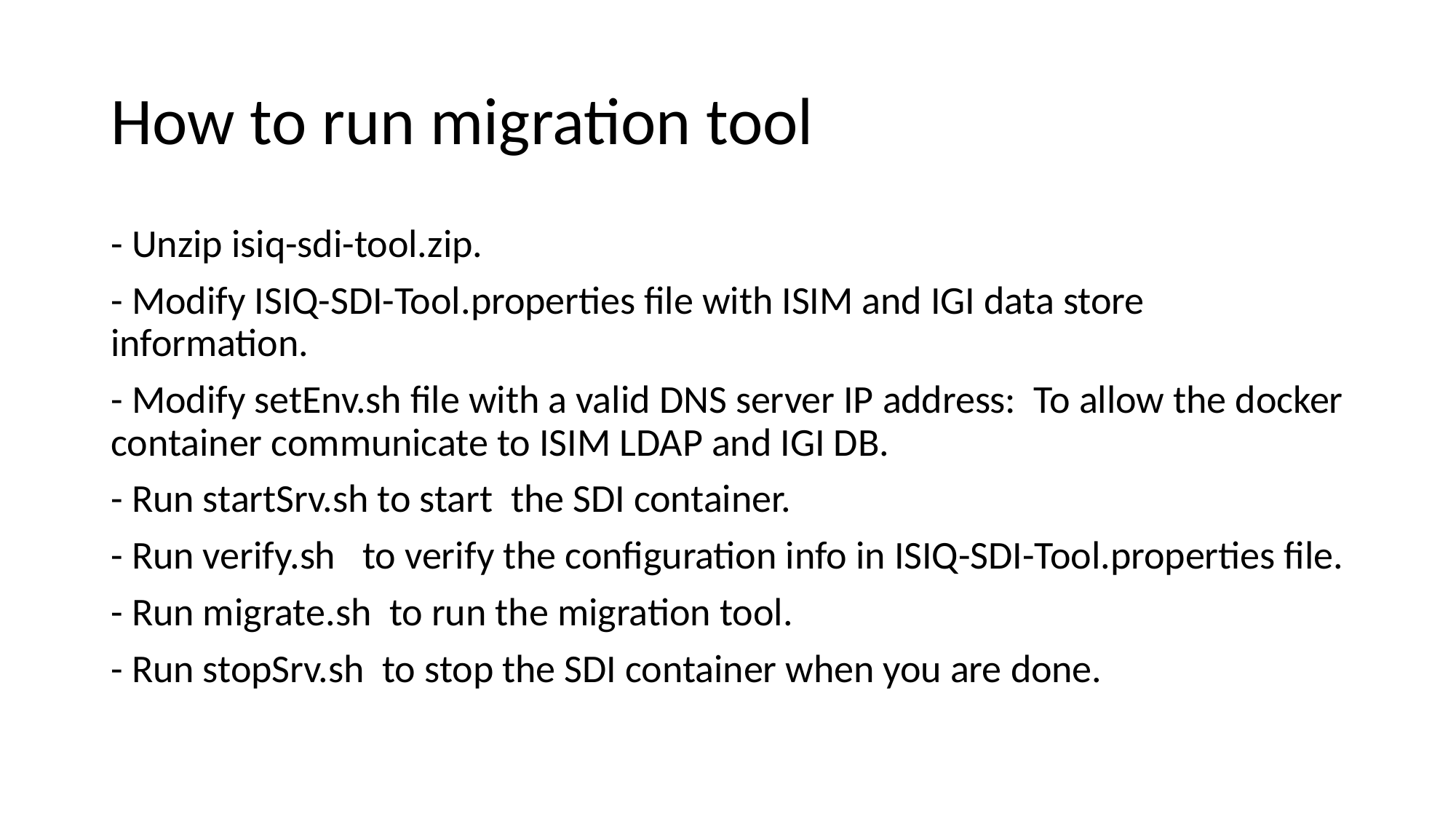

# How to run migration tool
- Unzip isiq-sdi-tool.zip.
- Modify ISIQ-SDI-Tool.properties file with ISIM and IGI data store information.
- Modify setEnv.sh file with a valid DNS server IP address:  To allow the docker container communicate to ISIM LDAP and IGI DB.
- Run startSrv.sh to start  the SDI container.
- Run verify.sh   to verify the configuration info in ISIQ-SDI-Tool.properties file.
- Run migrate.sh  to run the migration tool.
- Run stopSrv.sh  to stop the SDI container when you are done.